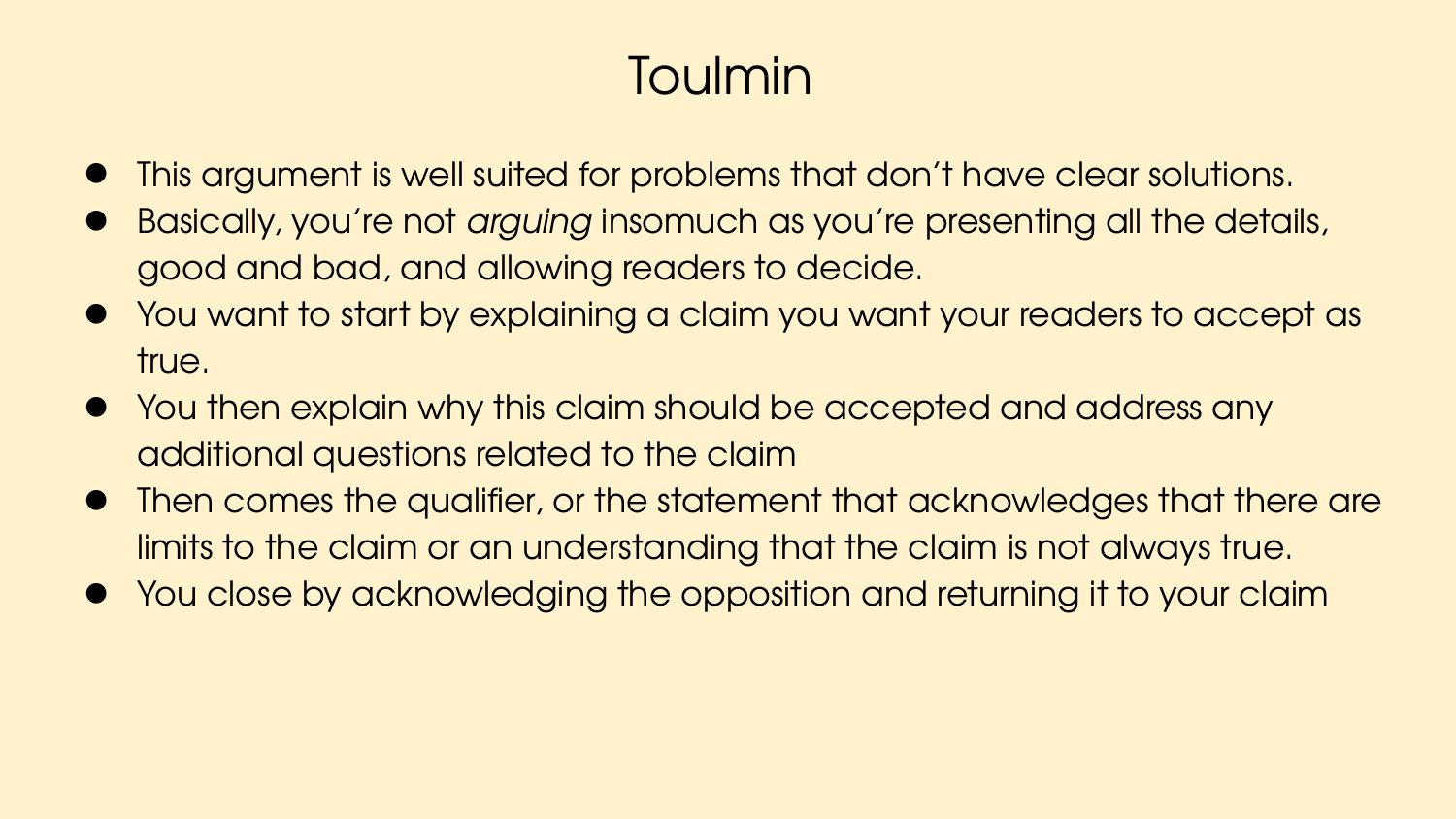

# Toulmin
This argument is well suited for problems that don’t have clear solutions.
Basically, you’re not arguing insomuch as you’re presenting all the details, good and bad, and allowing readers to decide.
You want to start by explaining a claim you want your readers to accept as true.
You then explain why this claim should be accepted and address any additional questions related to the claim
Then comes the qualifier, or the statement that acknowledges that there are limits to the claim or an understanding that the claim is not always true.
You close by acknowledging the opposition and returning it to your claim